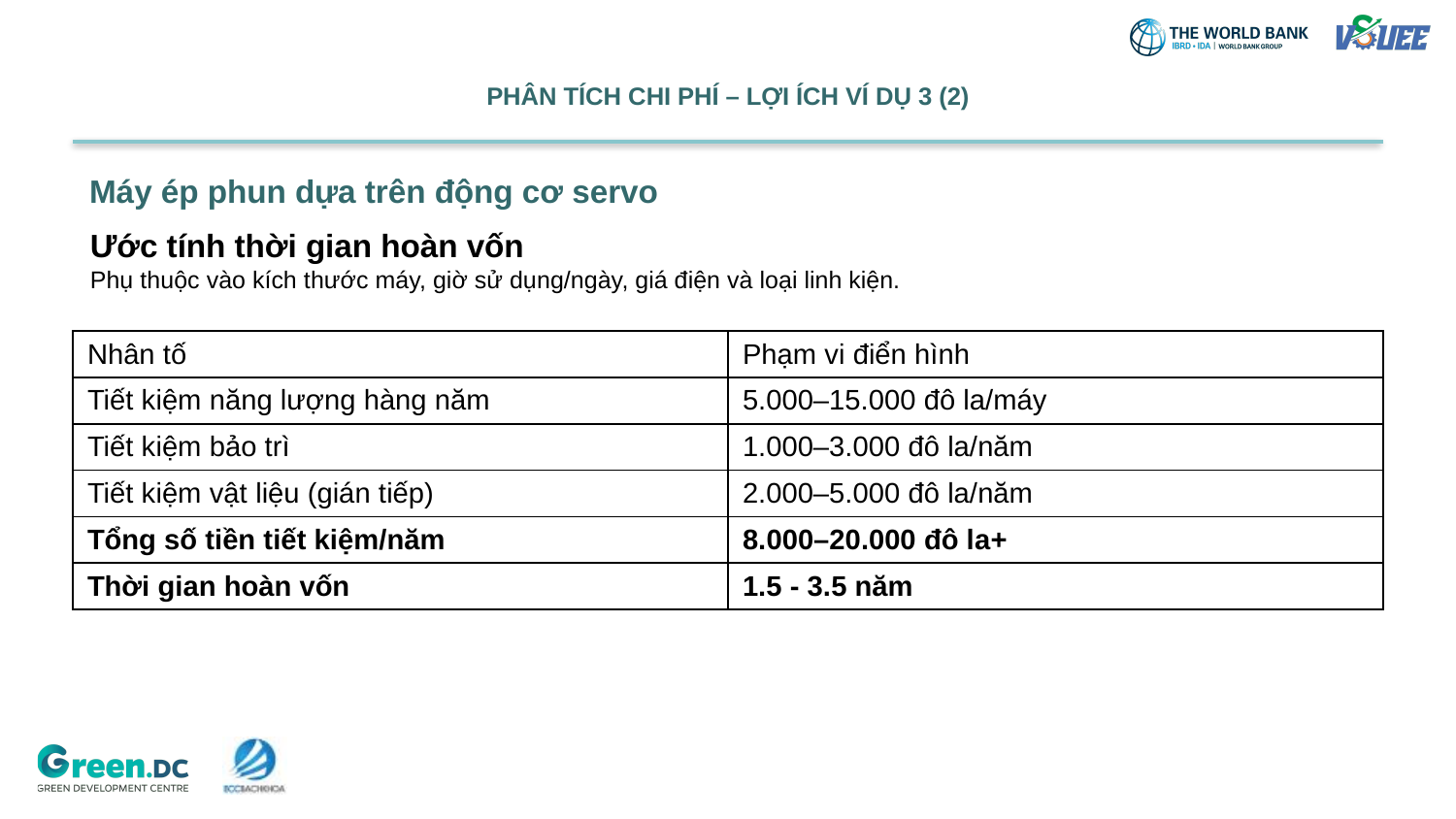

# PHÂN TÍCH CHI PHÍ – LỢI ÍCH VÍ DỤ 3 (2)
Máy ép phun dựa trên động cơ servo
Ước tính thời gian hoàn vốn
Phụ thuộc vào kích thước máy, giờ sử dụng/ngày, giá điện và loại linh kiện.
| Nhân tố | Phạm vi điển hình |
| --- | --- |
| Tiết kiệm năng lượng hàng năm | 5.000–15.000 đô la/máy |
| Tiết kiệm bảo trì | 1.000–3.000 đô la/năm |
| Tiết kiệm vật liệu (gián tiếp) | 2.000–5.000 đô la/năm |
| Tổng số tiền tiết kiệm/năm | 8.000–20.000 đô la+ |
| Thời gian hoàn vốn | 1.5 - 3.5 năm |